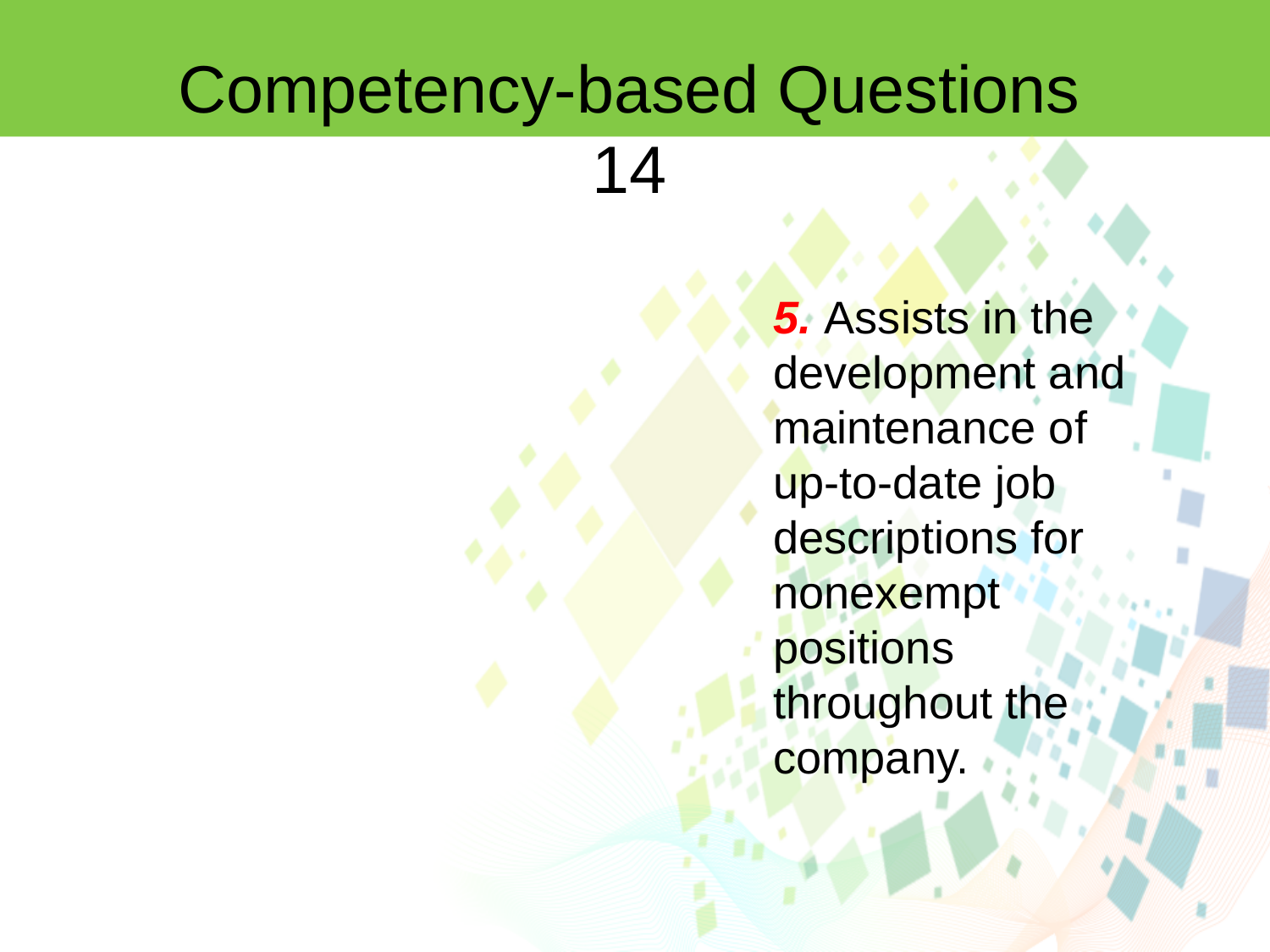

Competency-based Questions 14
5. Assists in the development and maintenance of up-to-date job descriptions for
nonexempt positions throughout the company.